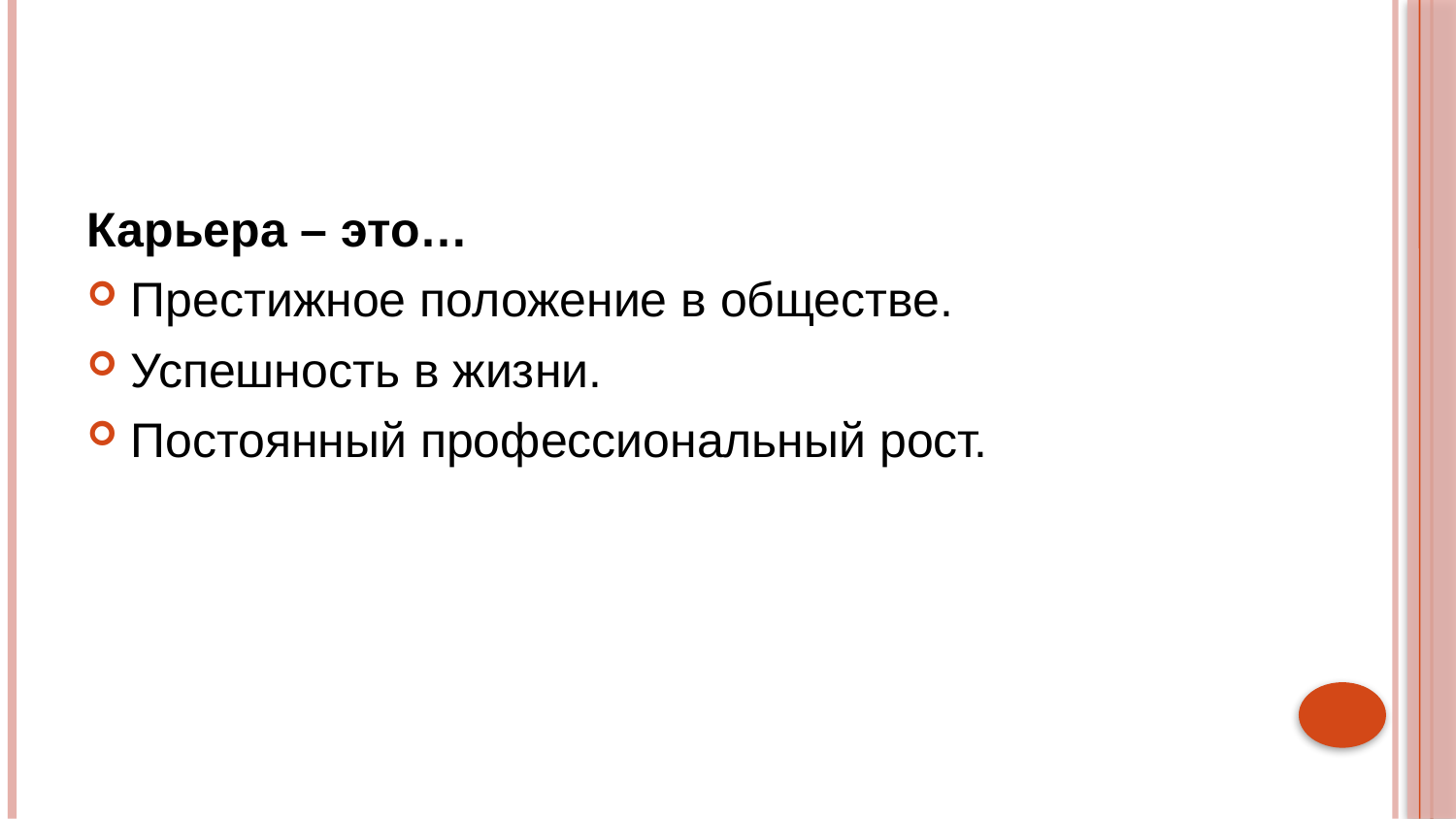

Карьера – это…
Престижное положение в обществе.
Успешность в жизни.
Постоянный профессиональный рост.